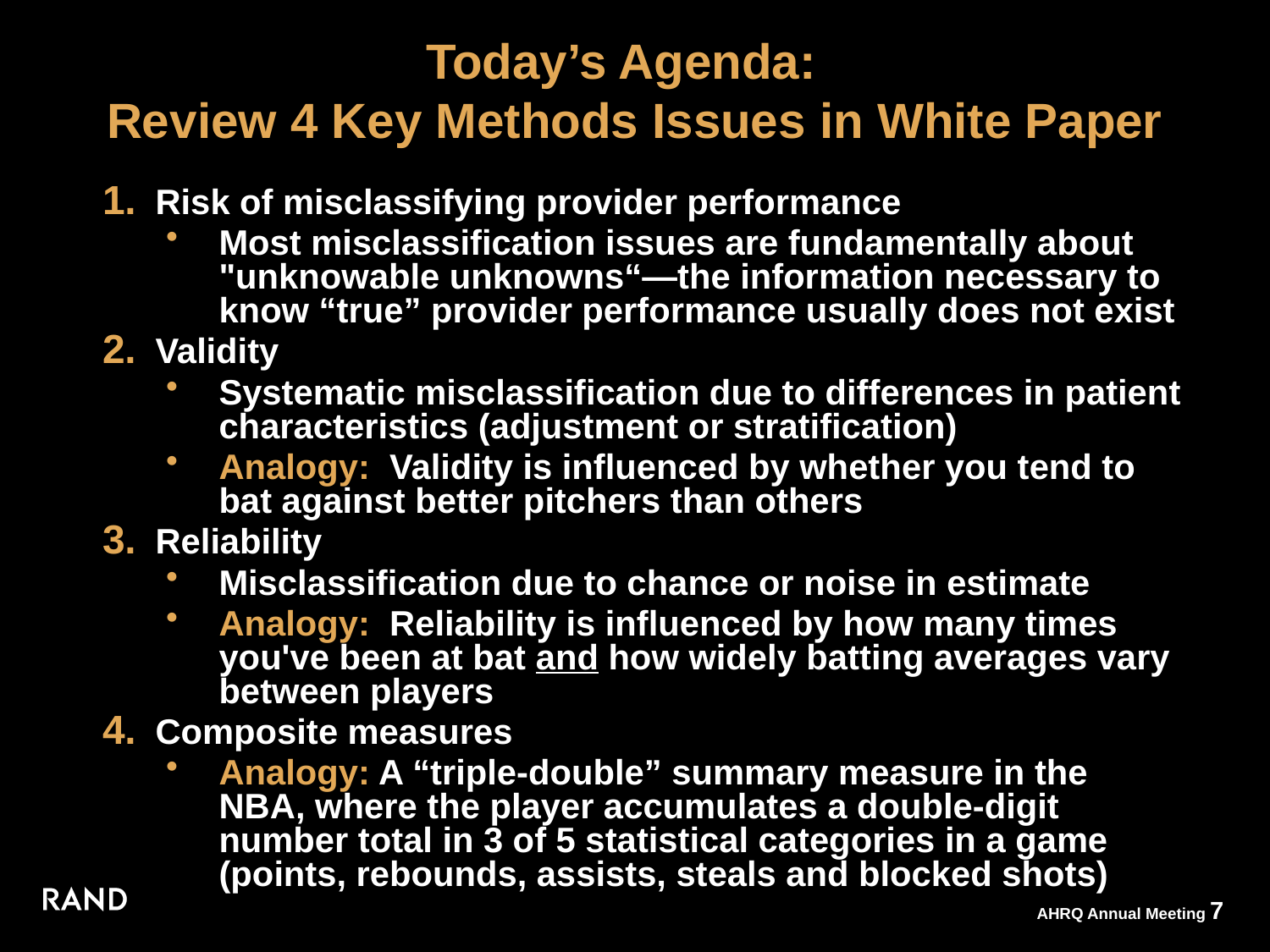

# Today’s Agenda: Review 4 Key Methods Issues in White Paper
Risk of misclassifying provider performance
Most misclassification issues are fundamentally about "unknowable unknowns“—the information necessary to know “true” provider performance usually does not exist
Validity
Systematic misclassification due to differences in patient characteristics (adjustment or stratification)
Analogy:  Validity is influenced by whether you tend to bat against better pitchers than others
Reliability
Misclassification due to chance or noise in estimate
Analogy:  Reliability is influenced by how many times you've been at bat and how widely batting averages vary between players
Composite measures
Analogy: A “triple-double” summary measure in the NBA, where the player accumulates a double-digit number total in 3 of 5 statistical categories in a game (points, rebounds, assists, steals and blocked shots)